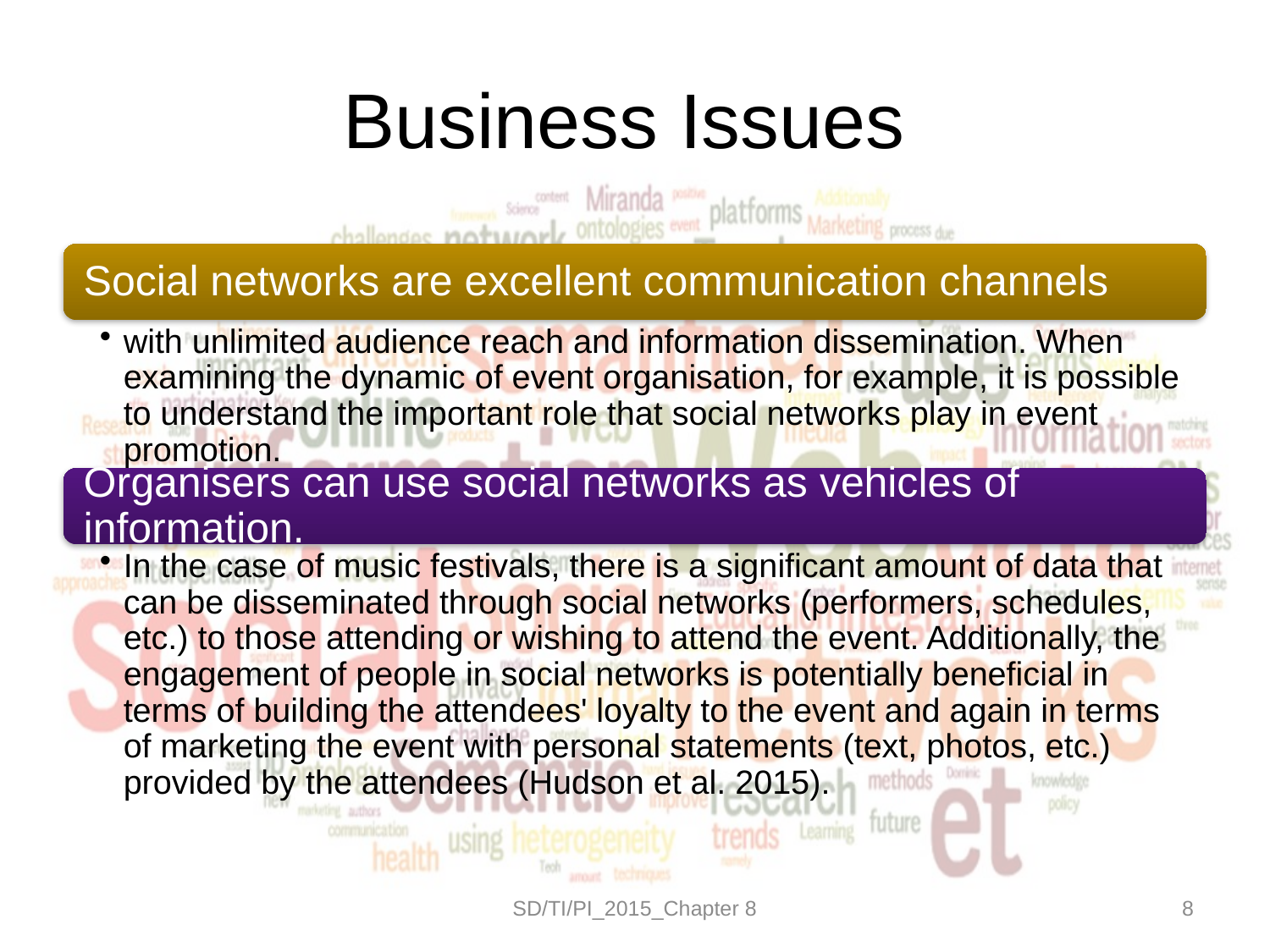

# Business Issues
Social networks are excellent communication channels
with unlimited audience reach and information dissemination. When examining the dynamic of event organisation, for example, it is possible to understand the important role that social networks play in event promotion.
Organisers can use social networks as vehicles of information.
In the case of music festivals, there is a significant amount of data that can be disseminated through social networks (performers, schedules, etc.) to those attending or wishing to attend the event. Additionally, the engagement of people in social networks is potentially beneficial in terms of building the attendees' loyalty to the event and again in terms of marketing the event with personal statements (text, photos, etc.) provided by the attendees (Hudson et al. 2015).
SD/TI/PI_2015_Chapter 8
8